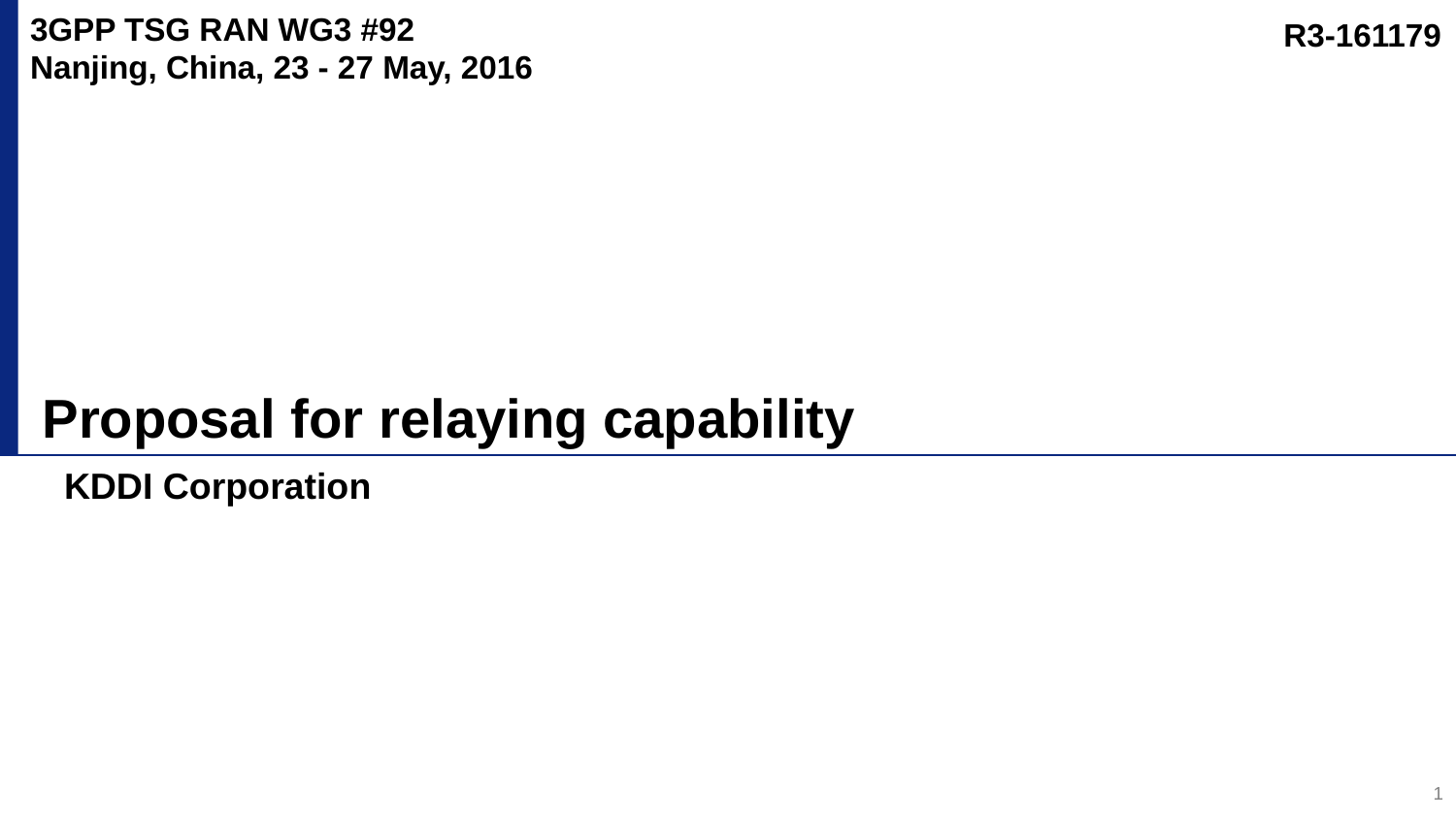

3GPP TSG RAN WG3 #92
Nanjing, China, 23 - 27 May, 2016

R3-161179
# Proposal for relaying capability
KDDI Corporation
1